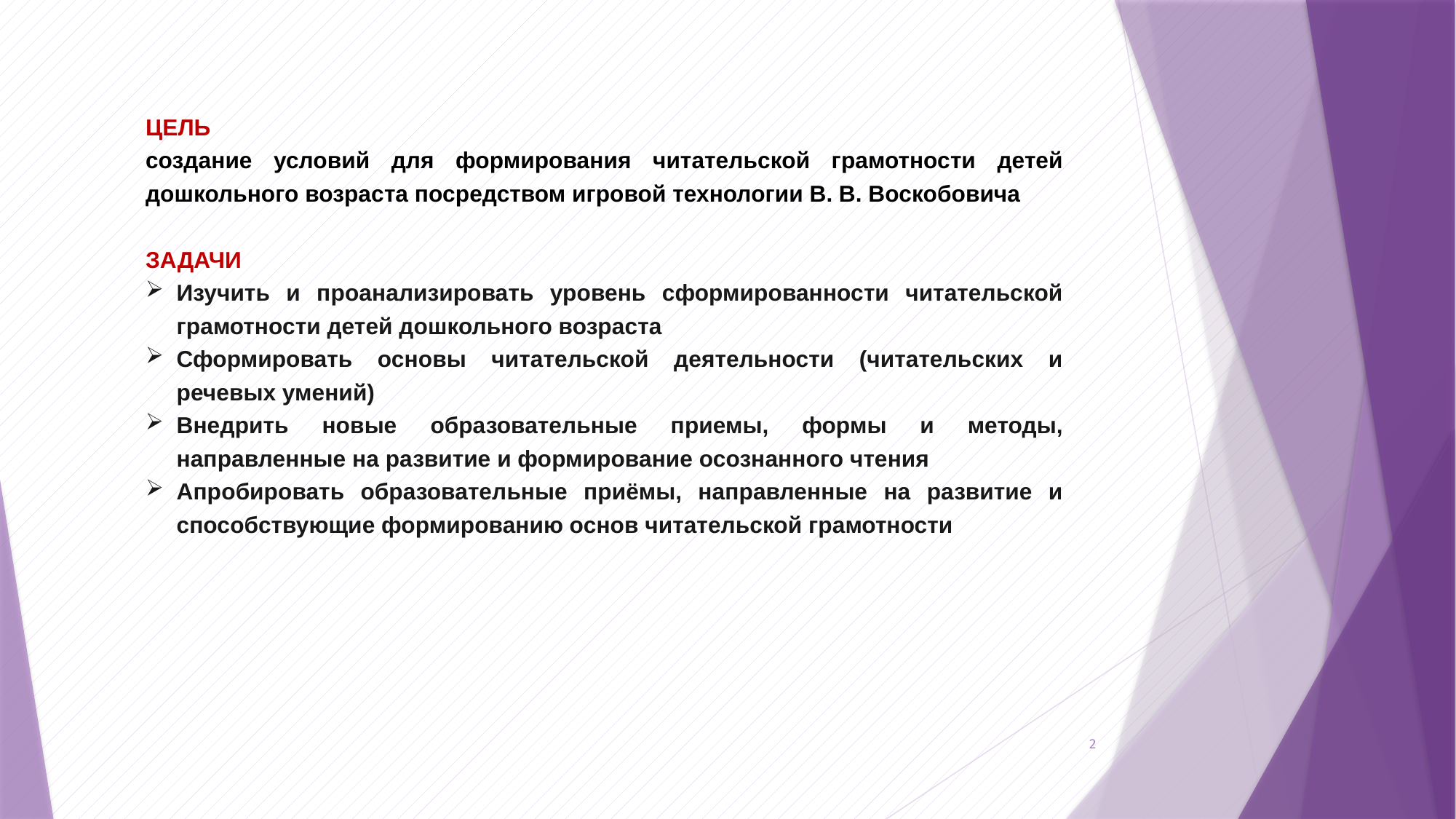

ЦЕЛЬ
создание условий для формирования читательской грамотности детей дошкольного возраста посредством игровой технологии В. В. Воскобовича

ЗАДАЧИ
Изучить и проанализировать уровень сформированности читательской грамотности детей дошкольного возраста
Сформировать основы читательской деятельности (читательских и речевых умений)
Внедрить новые образовательные приемы, формы и методы, направленные на развитие и формирование осознанного чтения
Апробировать образовательные приёмы, направленные на развитие и способствующие формированию основ читательской грамотности

2